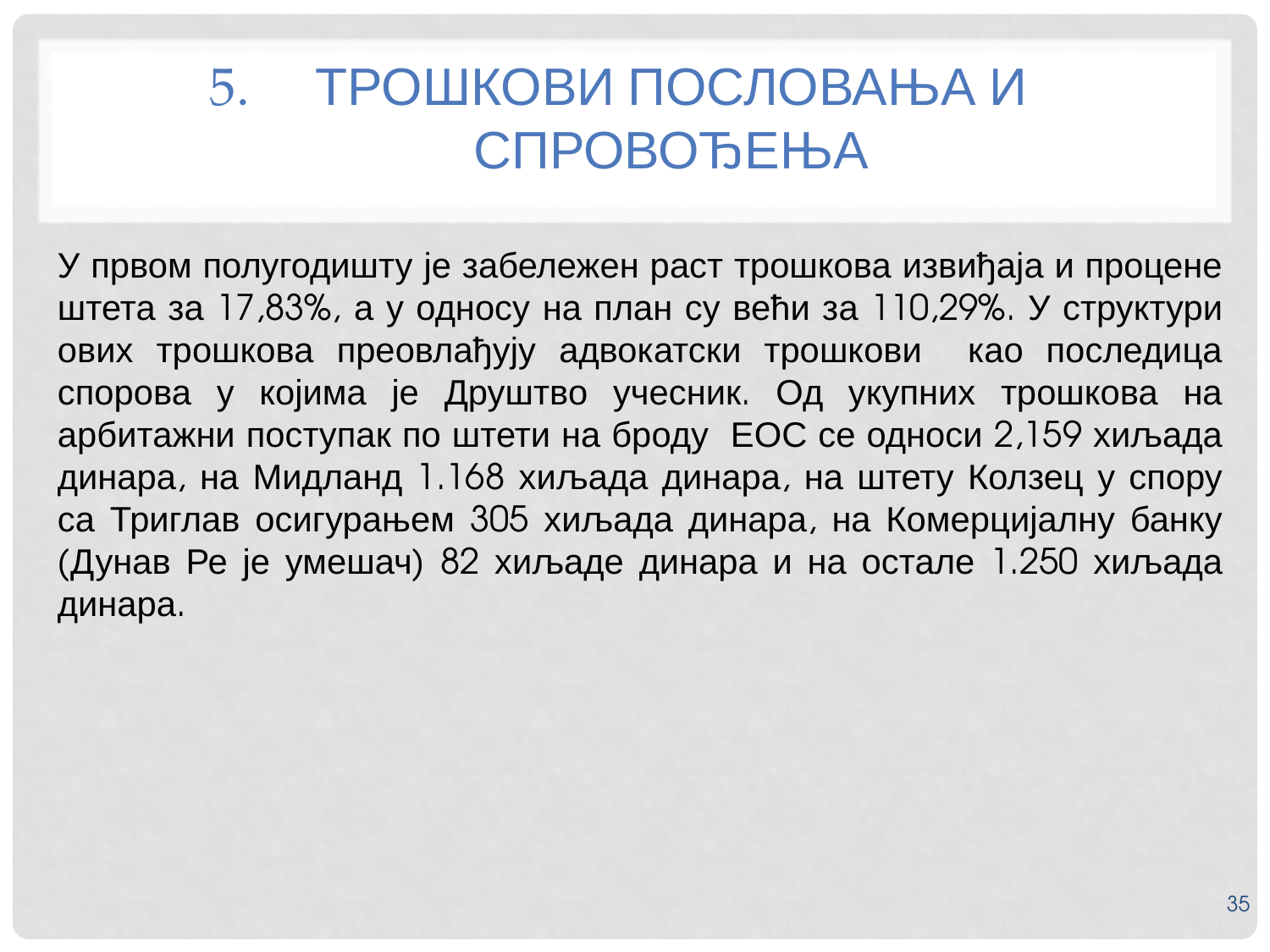

# 5.	ТРОШКОВИ ПОСЛОВАЊА И СПРОВОЂЕЊА
У првом полугодишту је забележен раст трошкова извиђаја и процене штета за 17,83%, а у односу на план су већи за 110,29%. У структури ових трошкова преовлађују адвокатски трошкови  као последица спорова у којима је Друштво учесник. Од укупних трошкова на арбитажни поступак по штети на броду  ЕОС се односи 2,159 хиљада динара, на Мидланд 1.168 хиљада динара, на штету Колзец у спору са Триглав осигурањем 305 хиљада динара, на Комерцијалну банку (Дунав Ре је умешач) 82 хиљаде динара и на остале 1.250 хиљада динара.
35